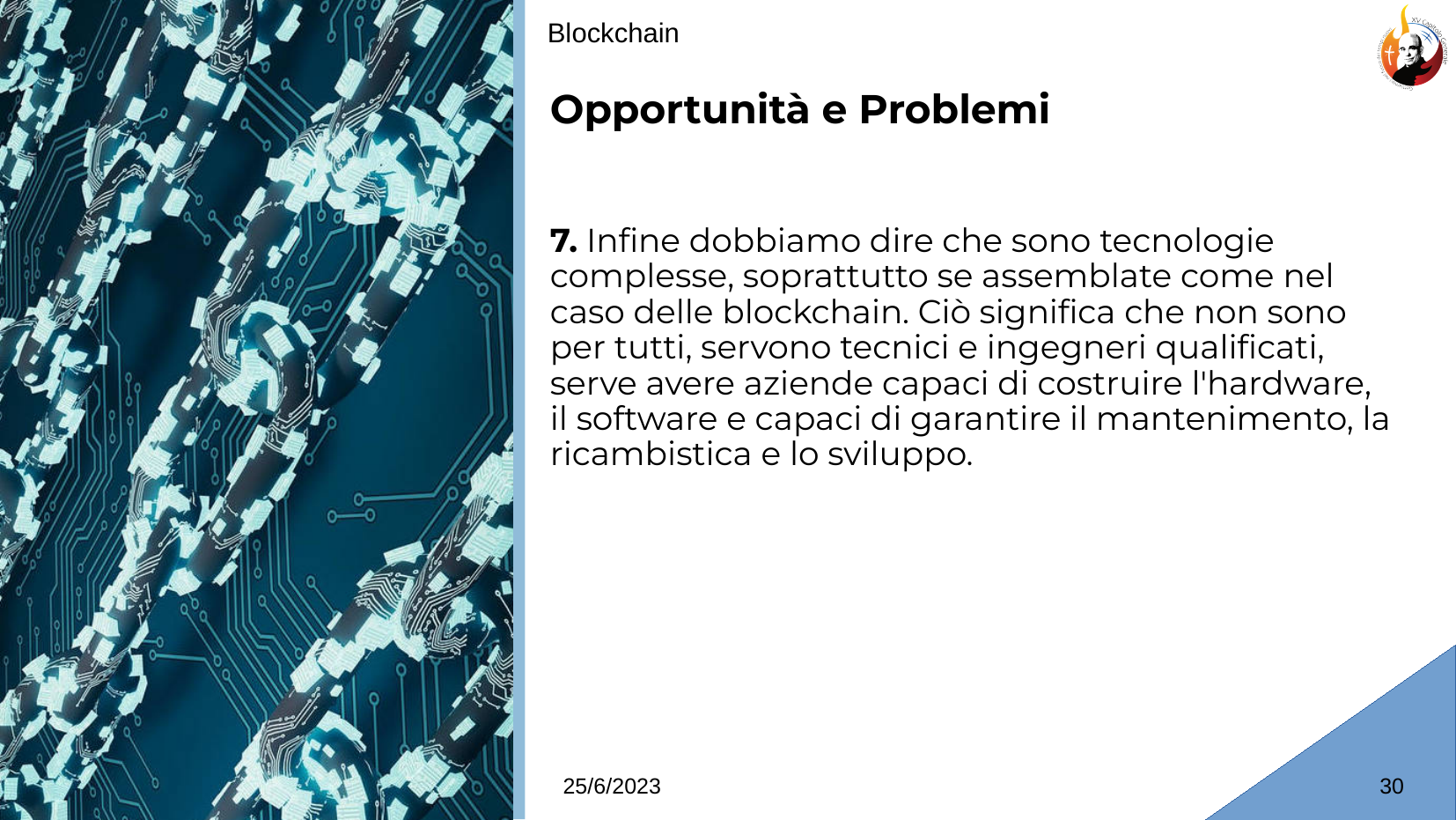

Blockchain
Opportunità e Problemi
# 7. Infine dobbiamo dire che sono tecnologie complesse, soprattutto se assemblate come nel caso delle blockchain. Ciò significa che non sono per tutti, servono tecnici e ingegneri qualificati, serve avere aziende capaci di costruire l'hardware, il software e capaci di garantire il mantenimento, la ricambistica e lo sviluppo.